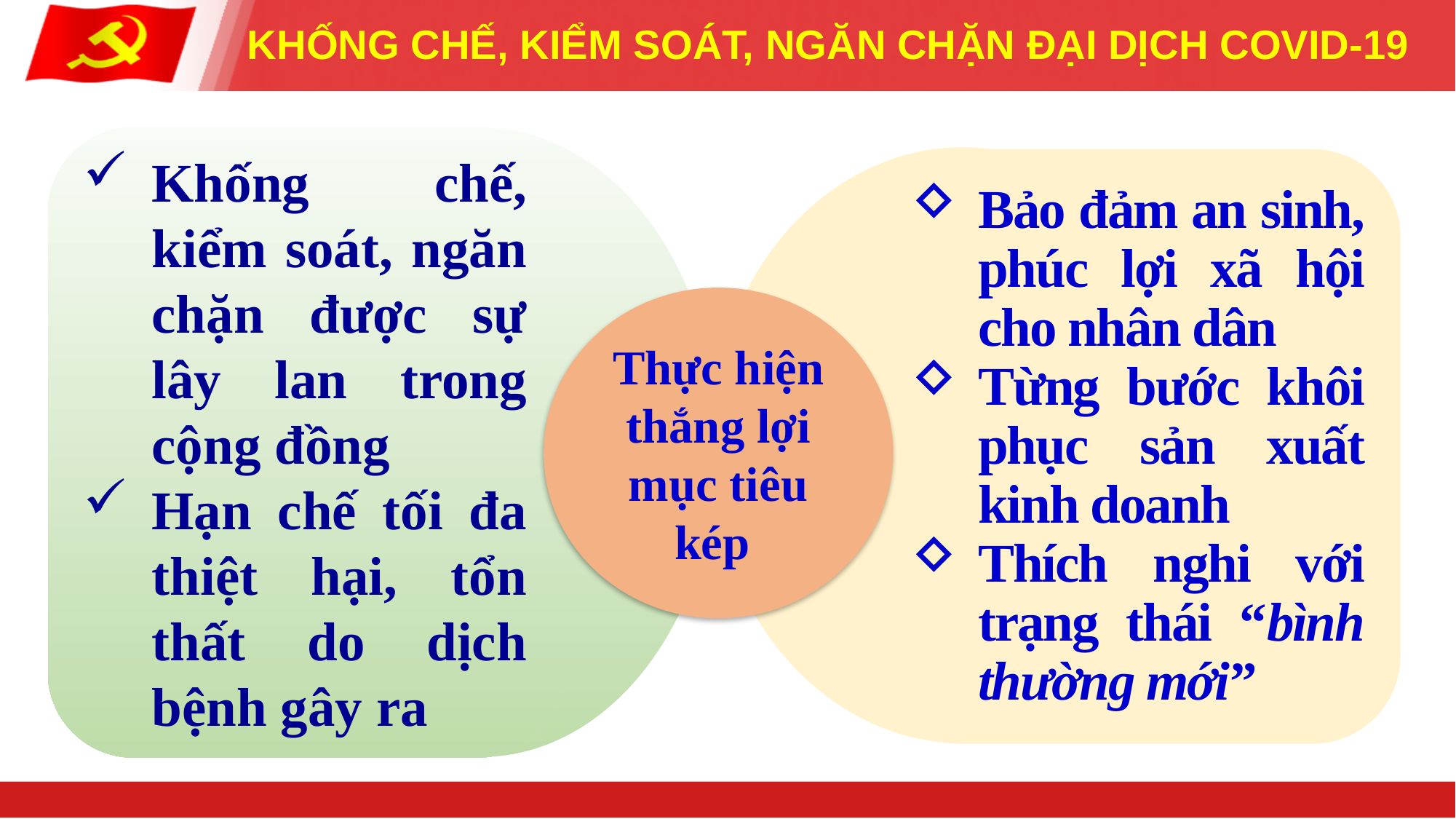

# KHỐNG CHẾ, KIỂM SOÁT, NGĂN CHẶN ĐẠI DỊCH COVID-19
Khống chế, kiểm soát, ngăn chặn được sự lây lan trong cộng đồng
Hạn chế tối đa thiệt hại, tổn thất do dịch bệnh gây ra

Bảo đảm an sinh, phúc lợi xã hội cho nhân dân
Từng bước khôi phục sản xuất kinh doanh
Thích nghi với trạng thái “bình thường mới”
Thực hiện thắng lợi mục tiêu kép